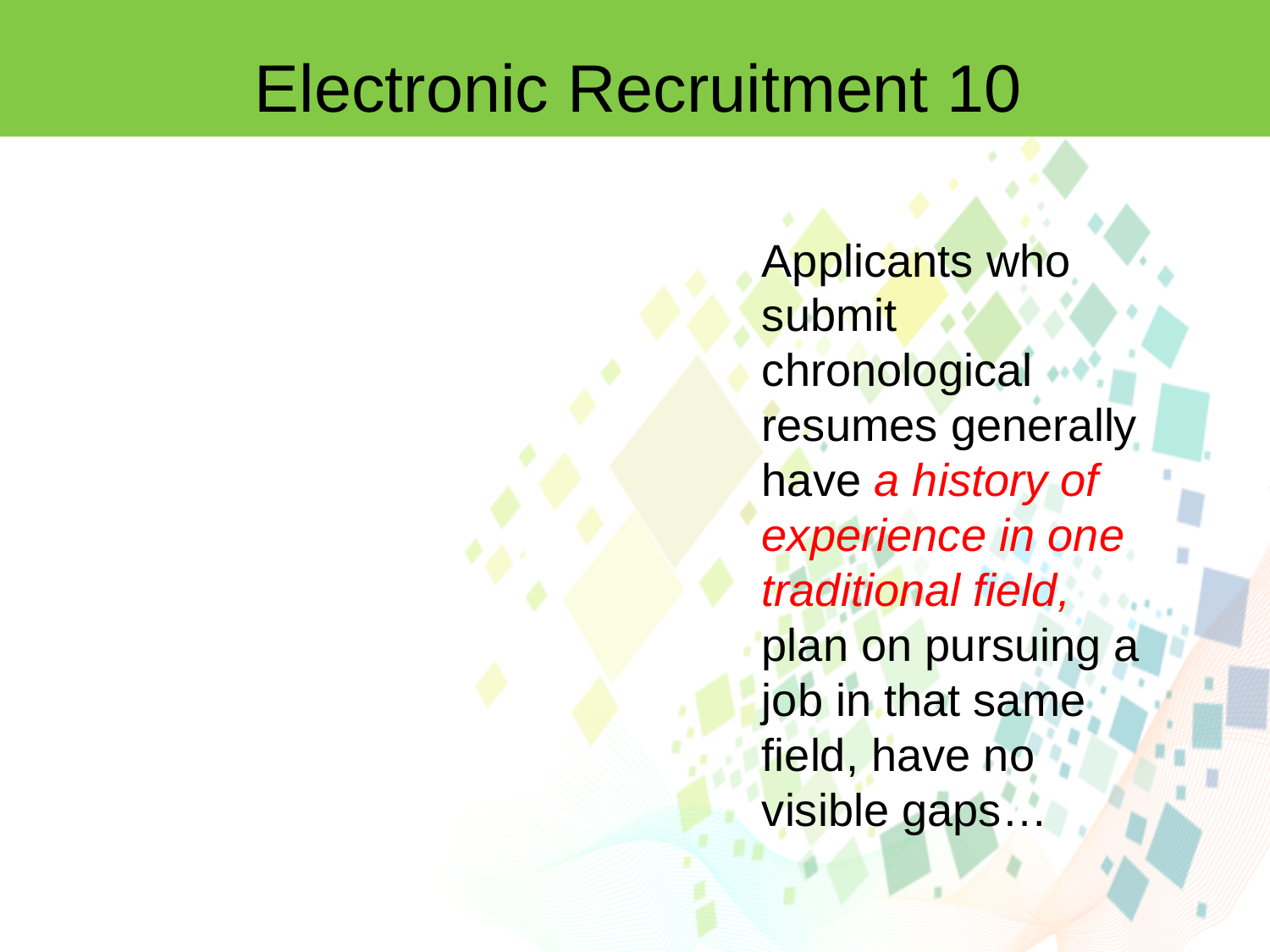

Electronic Recruitment 10
Applicants who submit chronological resumes generally have a history of experience in one traditional field, plan on pursuing a job in that same field, have no visible gaps…